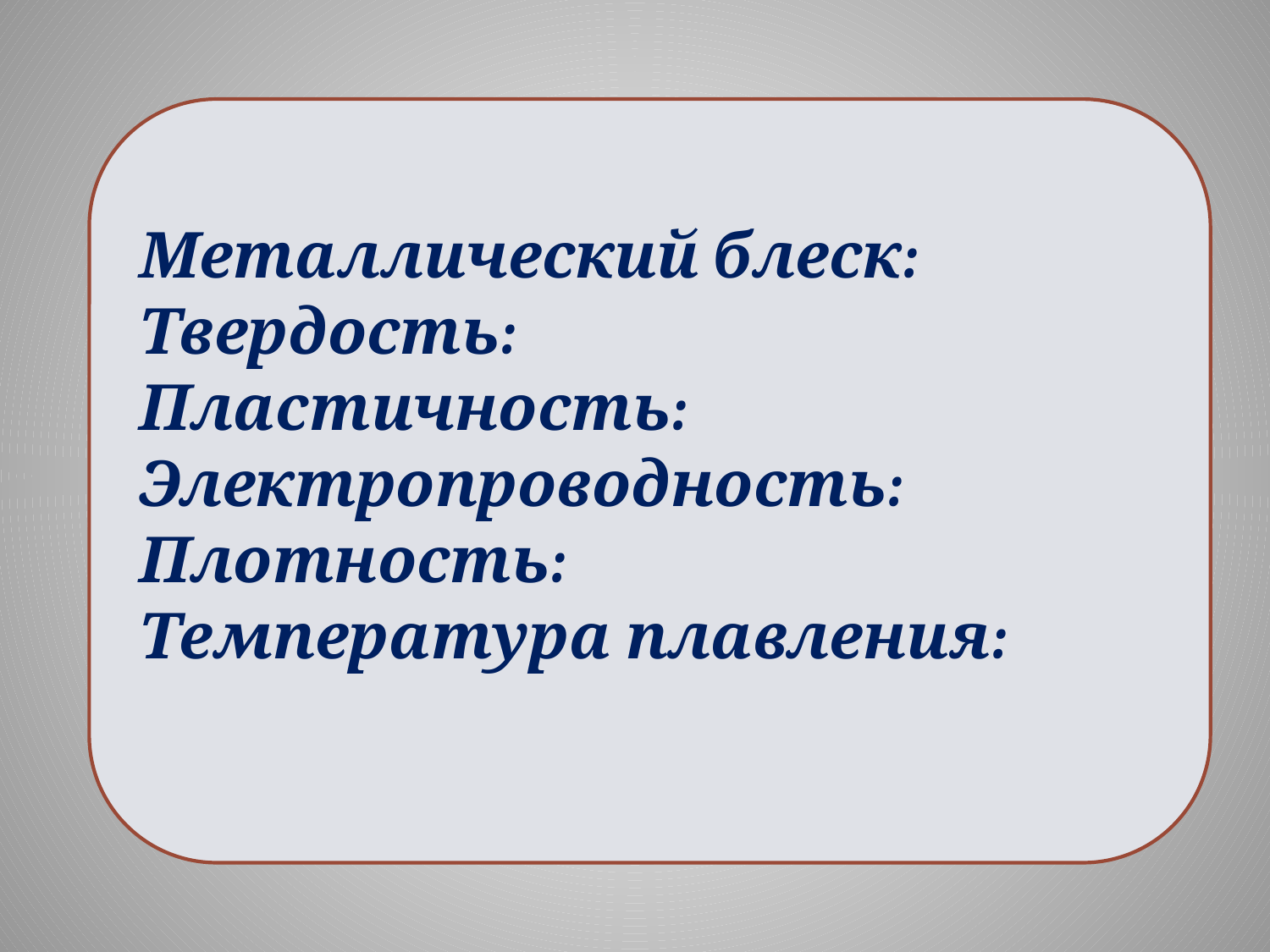

Металлический блеск:
Твердость:
Пластичность:
Электропроводность:
Плотность:
Температура плавления: